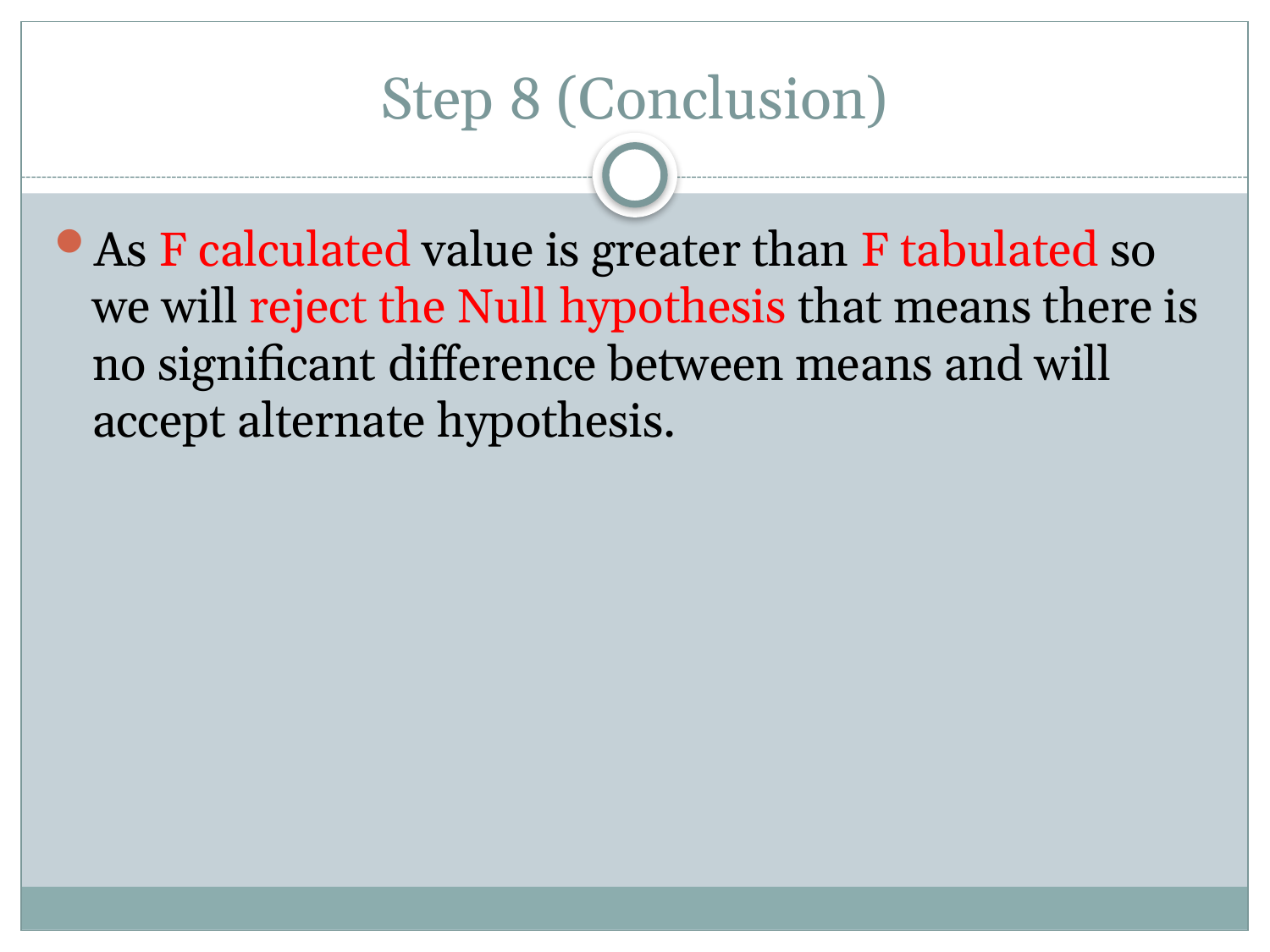

# Step 8 (Conclusion)
As F calculated value is greater than F tabulated so we will reject the Null hypothesis that means there is no significant difference between means and will accept alternate hypothesis.